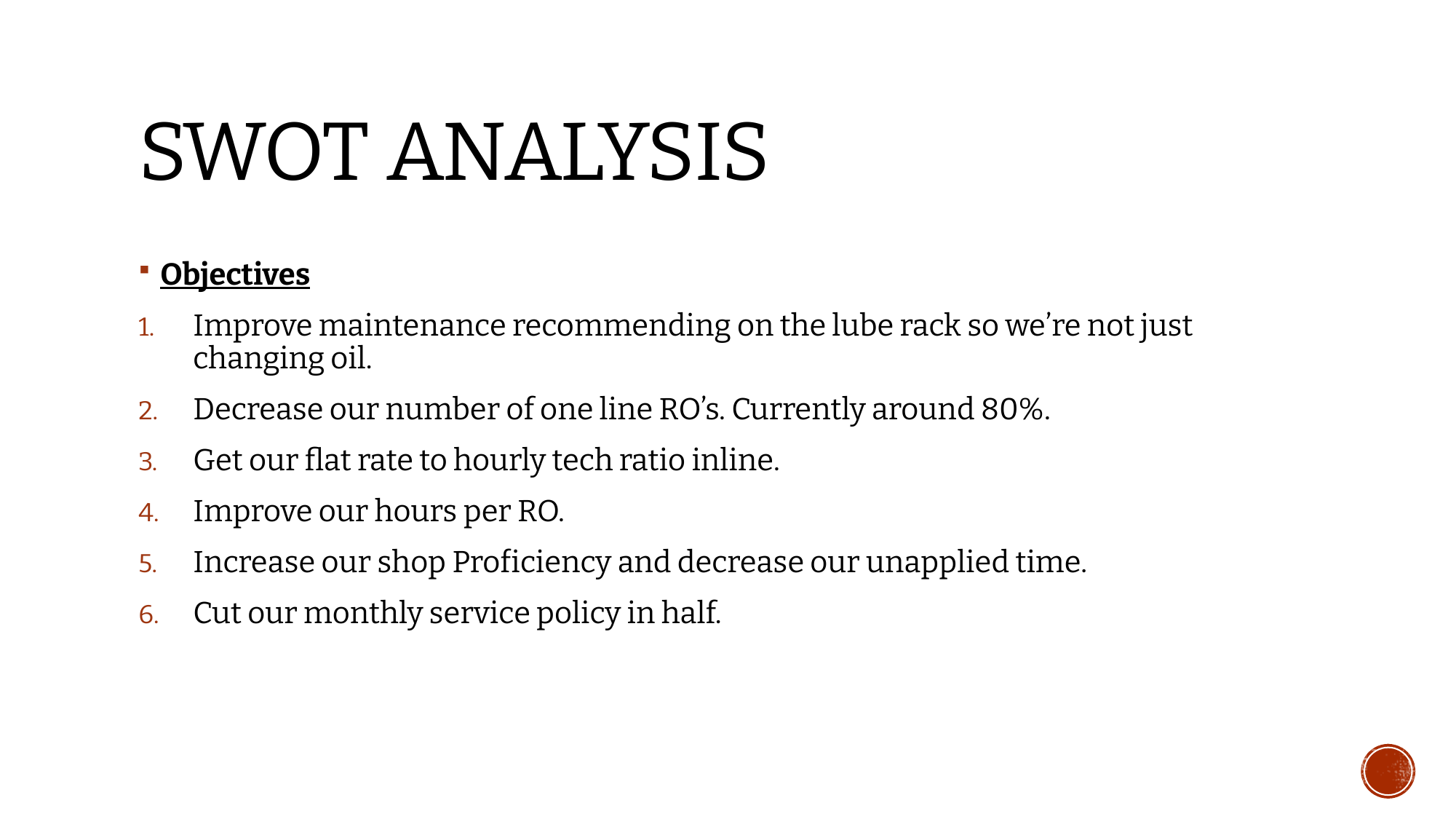

# Swot analysis
Objectives
Improve maintenance recommending on the lube rack so we’re not just changing oil.
Decrease our number of one line RO’s. Currently around 80%.
Get our flat rate to hourly tech ratio inline.
Improve our hours per RO.
Increase our shop Proficiency and decrease our unapplied time.
Cut our monthly service policy in half.